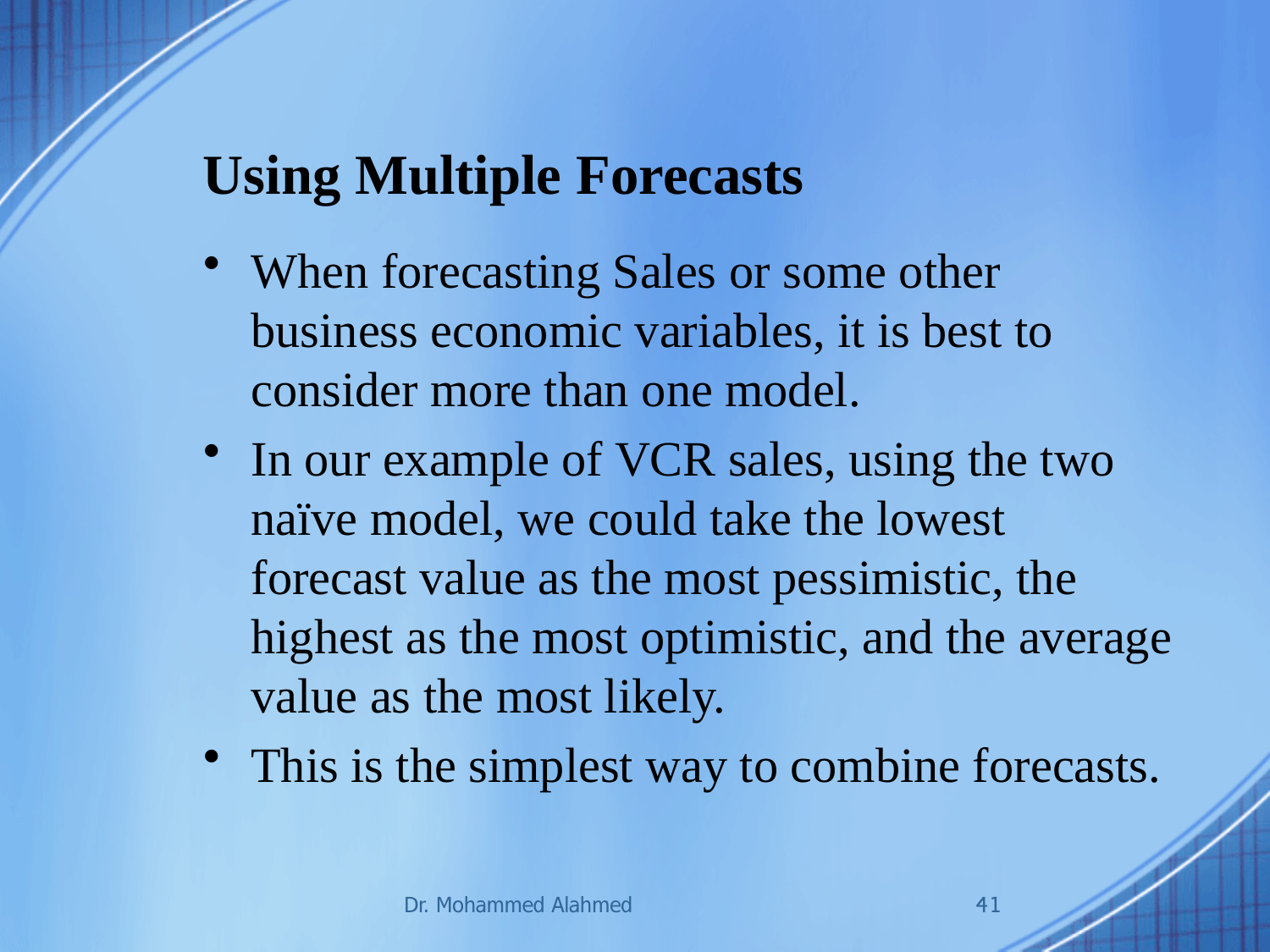

# Using Multiple Forecasts
When forecasting Sales or some other business economic variables, it is best to consider more than one model.
In our example of VCR sales, using the two naïve model, we could take the lowest forecast value as the most pessimistic, the highest as the most optimistic, and the average value as the most likely.
This is the simplest way to combine forecasts.
Dr. Mohammed Alahmed
41